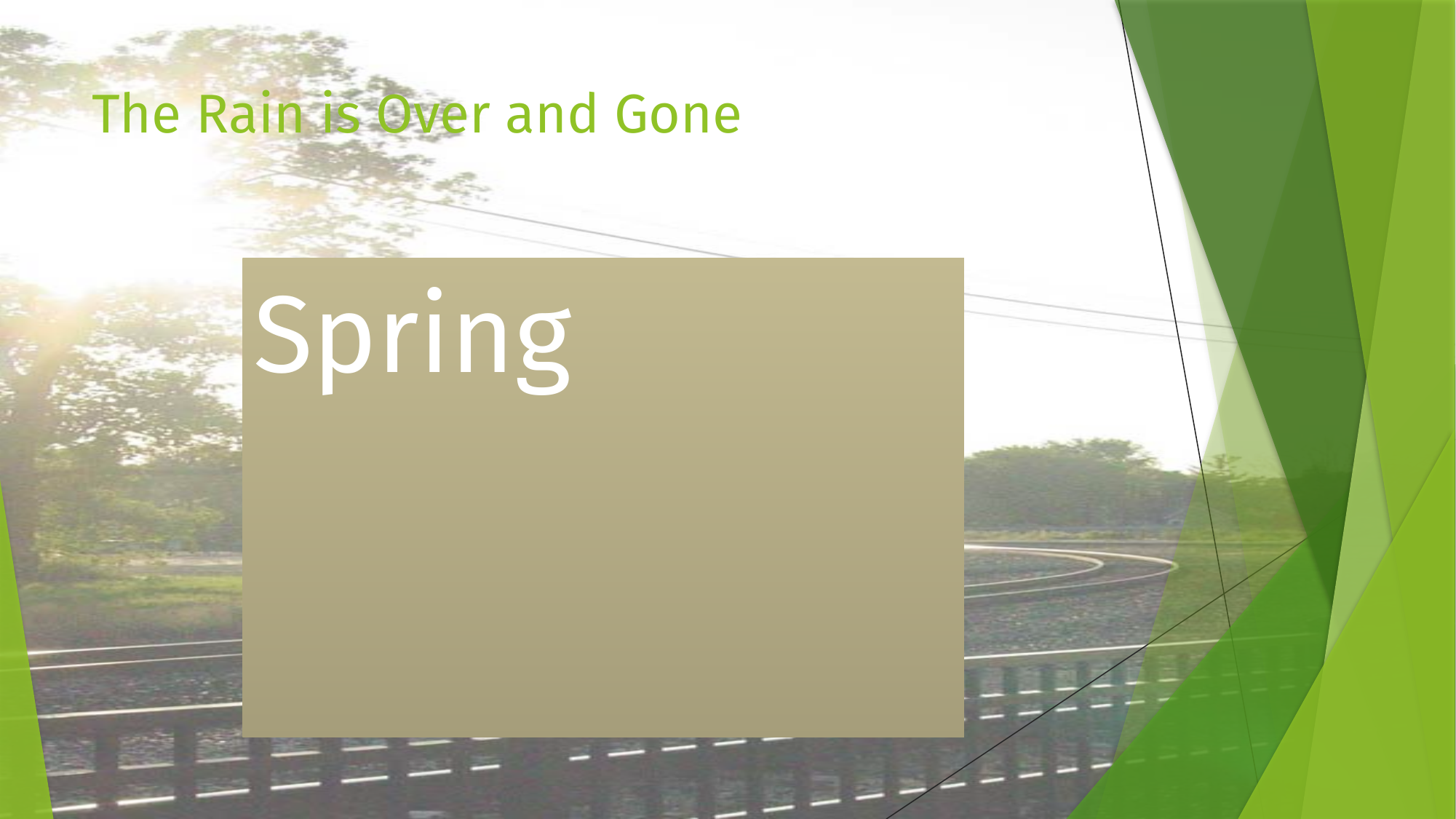

# The Rain is Over and Gone
Spring